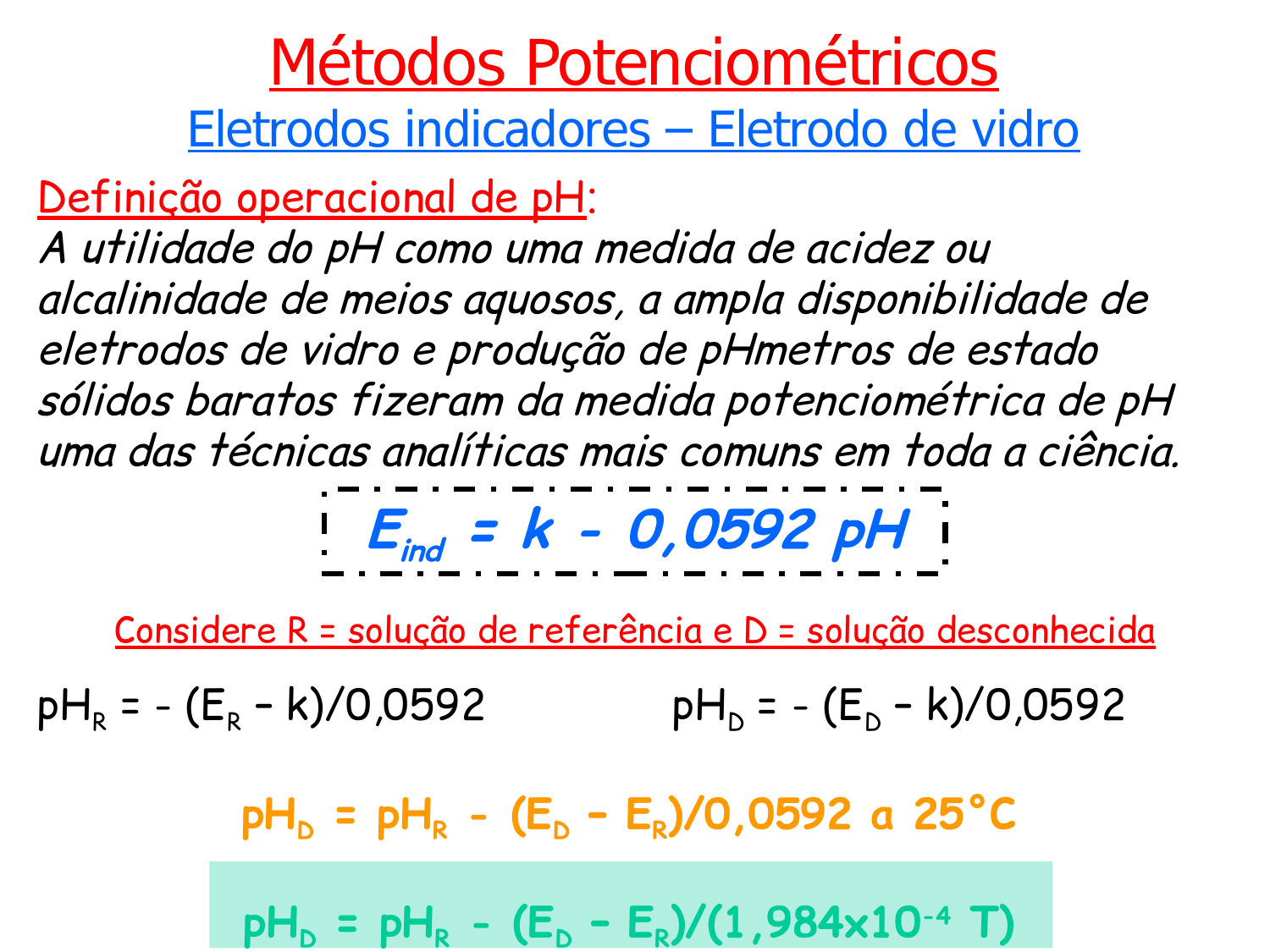

Métodos Potenciométricos
Eletrodos indicadores – Eletrodo de vidro
Definição operacional de pH:
A utilidade do pH como uma medida de acidez ou alcalinidade de meios aquosos, a ampla disponibilidade de eletrodos de vidro e produção de pHmetros de estado sólidos baratos fizeram da medida potenciométrica de pH uma das técnicas analíticas mais comuns em toda a ciência.

pHR = - (ER – k)/0,0592		pHD = - (ED – k)/0,0592

pHD = pHR - (ED – ER)/0,0592 a 25°C

pHD = pHR - (ED – ER)/(1,984x10-4 T)
Eind = k - 0,0592 pH
Considere R = solução de referência e D = solução desconhecida